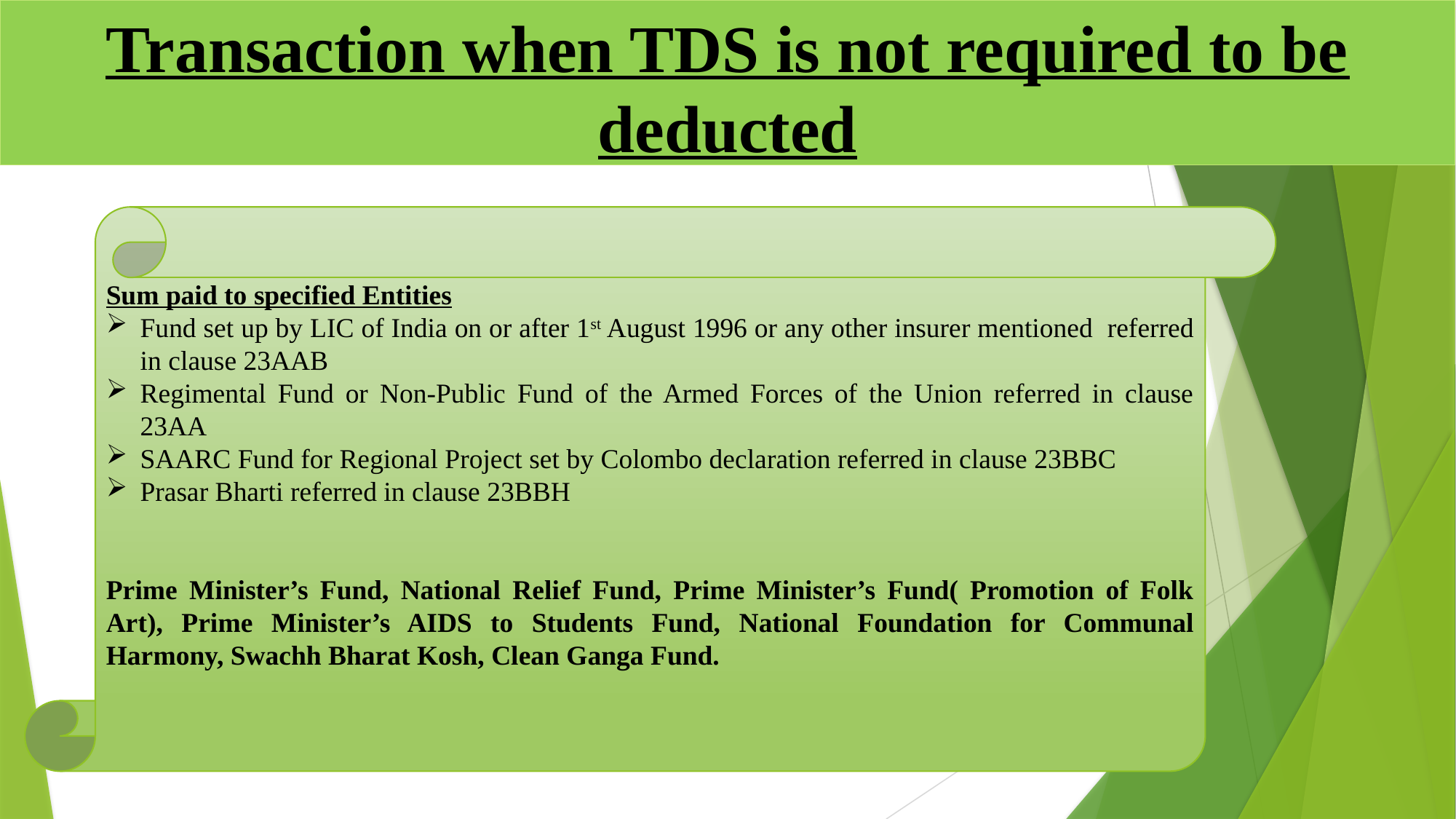

# Transaction when TDS is not required to be deducted
Sum paid to specified Entities
Fund set up by LIC of India on or after 1st August 1996 or any other insurer mentioned  referred in clause 23AAB
Regimental Fund or Non-Public Fund of the Armed Forces of the Union referred in clause 23AA
SAARC Fund for Regional Project set by Colombo declaration referred in clause 23BBC
Prasar Bharti referred in clause 23BBH

Prime Minister’s Fund, National Relief Fund, Prime Minister’s Fund( Promotion of Folk Art), Prime Minister’s AIDS to Students Fund, National Foundation for Communal Harmony, Swachh Bharat Kosh, Clean Ganga Fund.